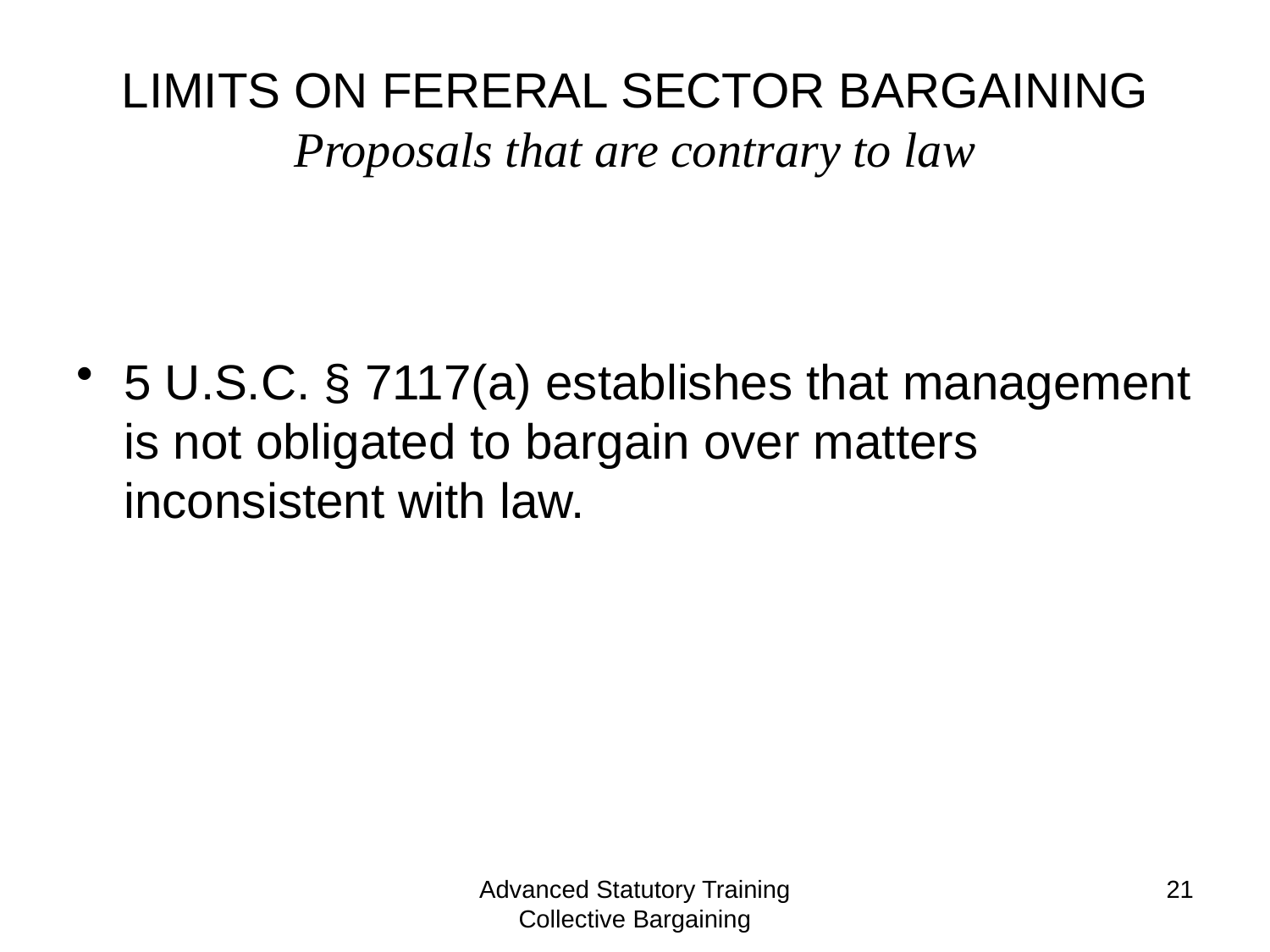

# LIMITS ON FERERAL SECTOR BARGAINING Proposals that are contrary to law

5 U.S.C. § 7117(a) establishes that management is not obligated to bargain over matters inconsistent with law.

Advanced Statutory Training Collective Bargaining
21